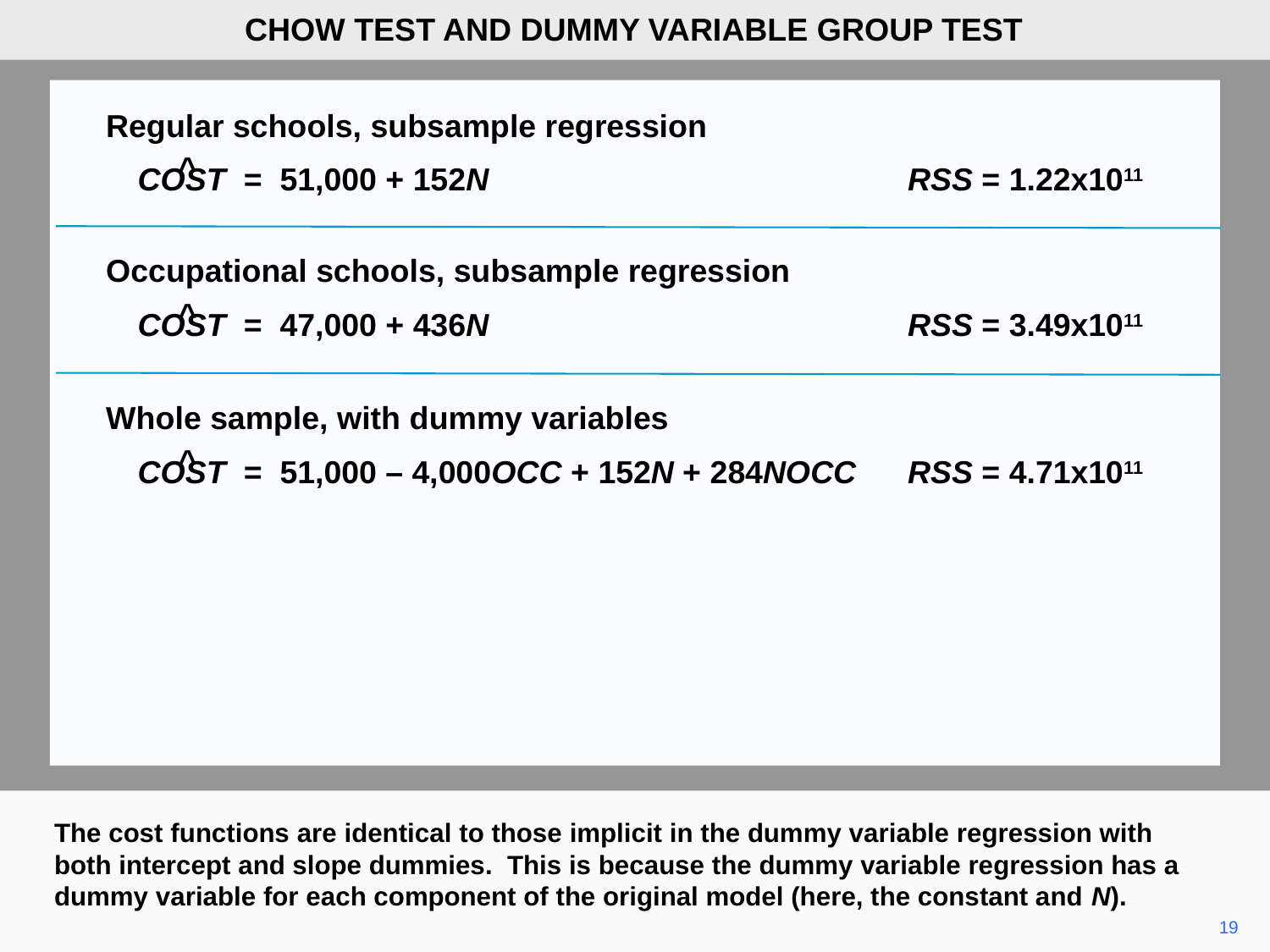

CHOW TEST AND DUMMY VARIABLE GROUP TEST

	Regular schools, subsample regression
		COST  =  51,000 + 152N	RSS = 1.22x1011
^

	Occupational schools, subsample regression
		COST  =  47,000 + 436N	RSS = 3.49x1011
^

	Whole sample, with dummy variables
		COST  =  51,000 – 4,000OCC + 152N + 284NOCC	RSS = 4.71x1011
^

The cost functions are identical to those implicit in the dummy variable regression with both intercept and slope dummies.  This is because the dummy variable regression has a dummy variable for each component of the original model (here, the constant and N).
19